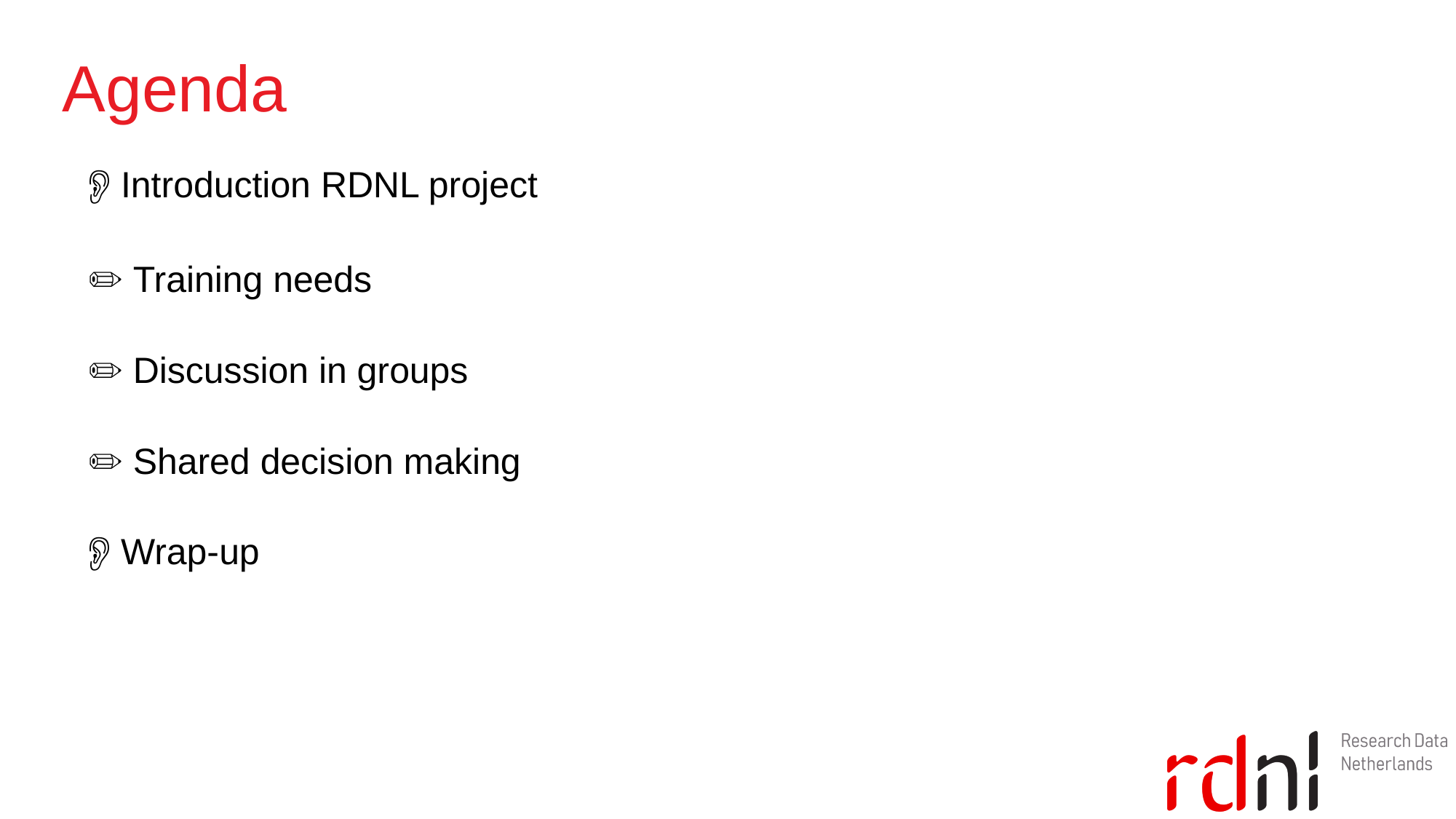

# Agenda
👂 Introduction RDNL project
✏️ Training needs
✏️ Discussion in groups
✏️ Shared decision making
👂 Wrap-up